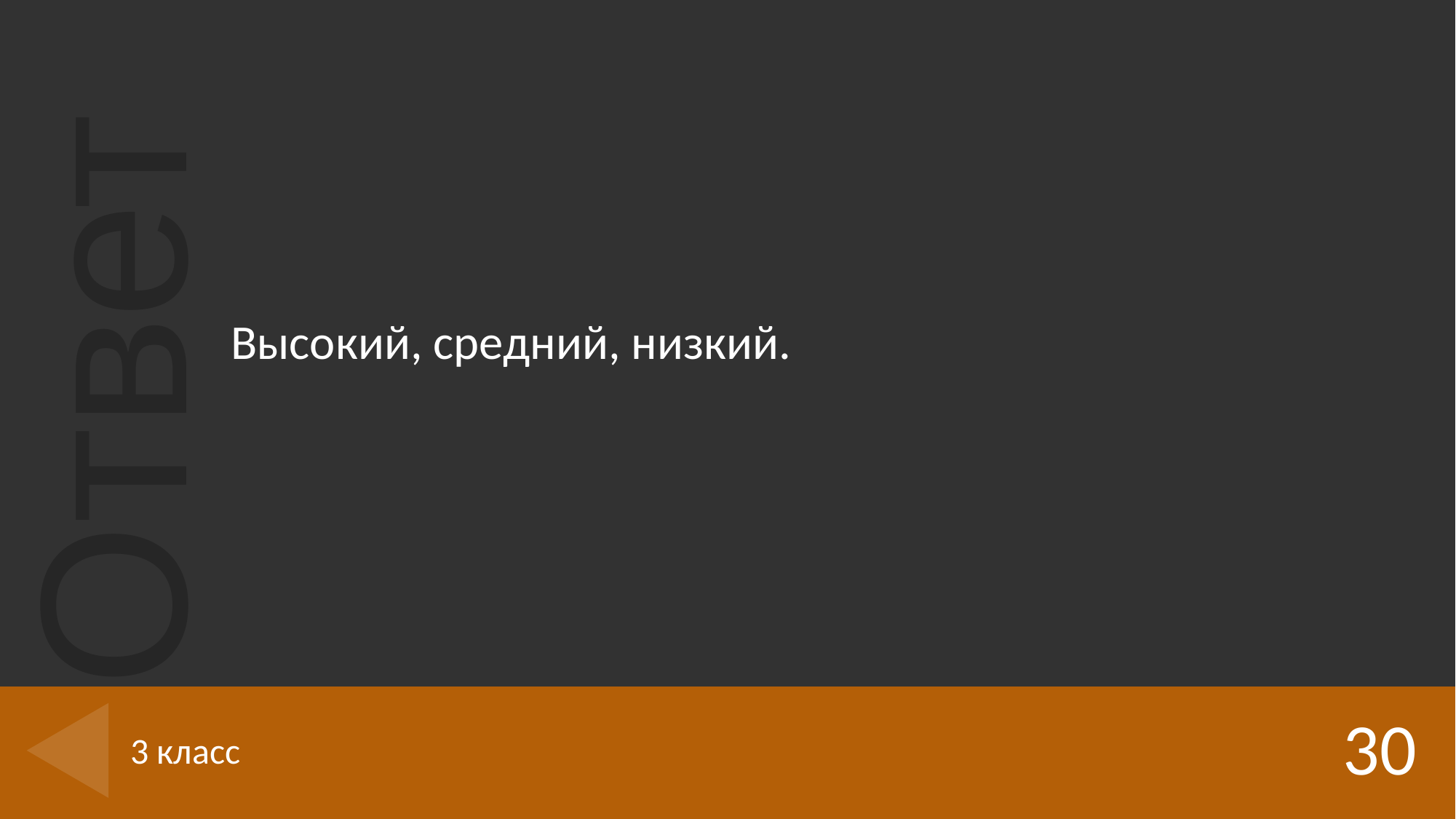

Высокий, средний, низкий.
30
# 3 класс